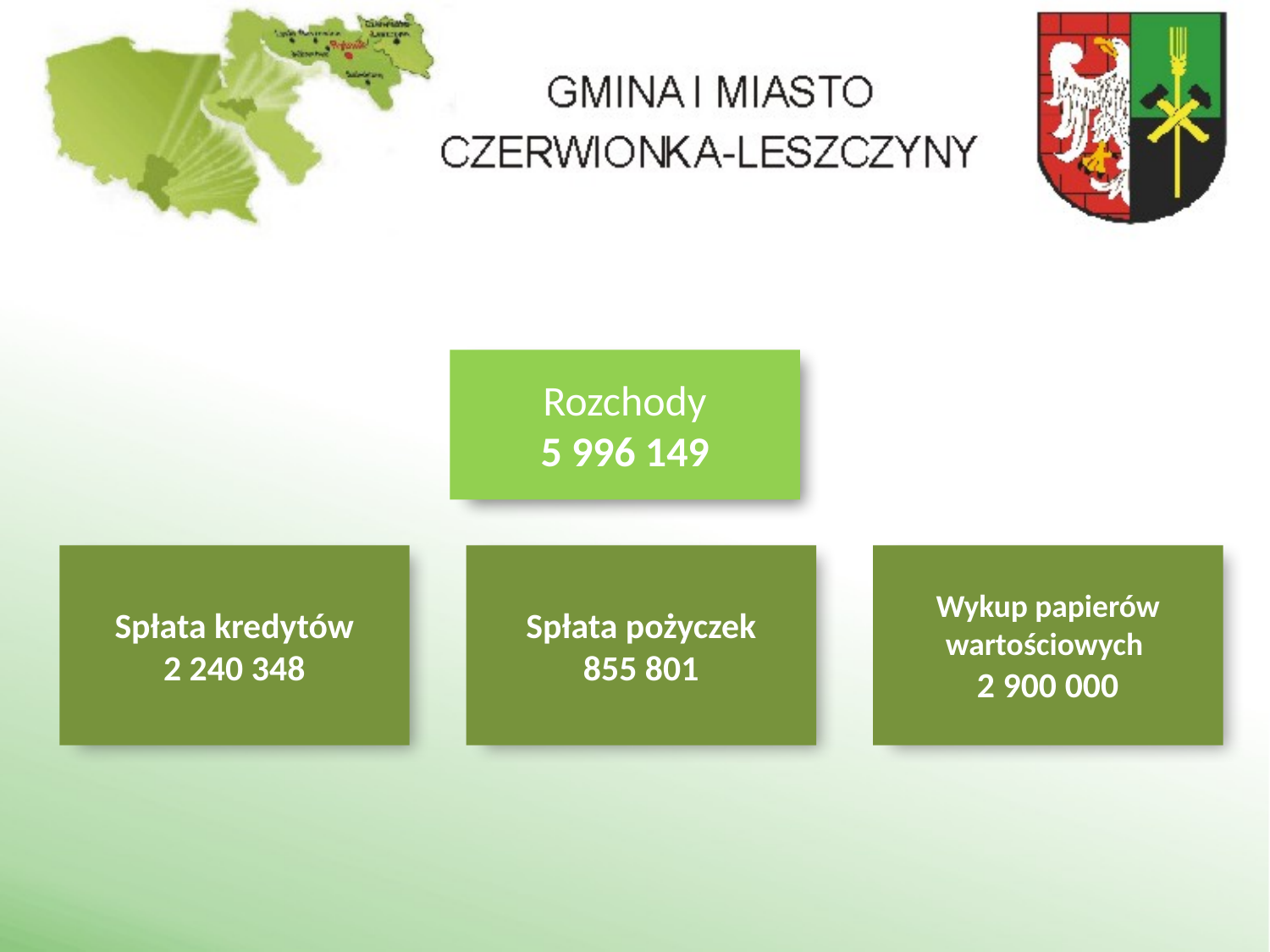

Rozchody
5 996 149
Spłata kredytów
2 240 348
Spłata pożyczek
855 801
Wykup papierów wartościowych
2 900 000